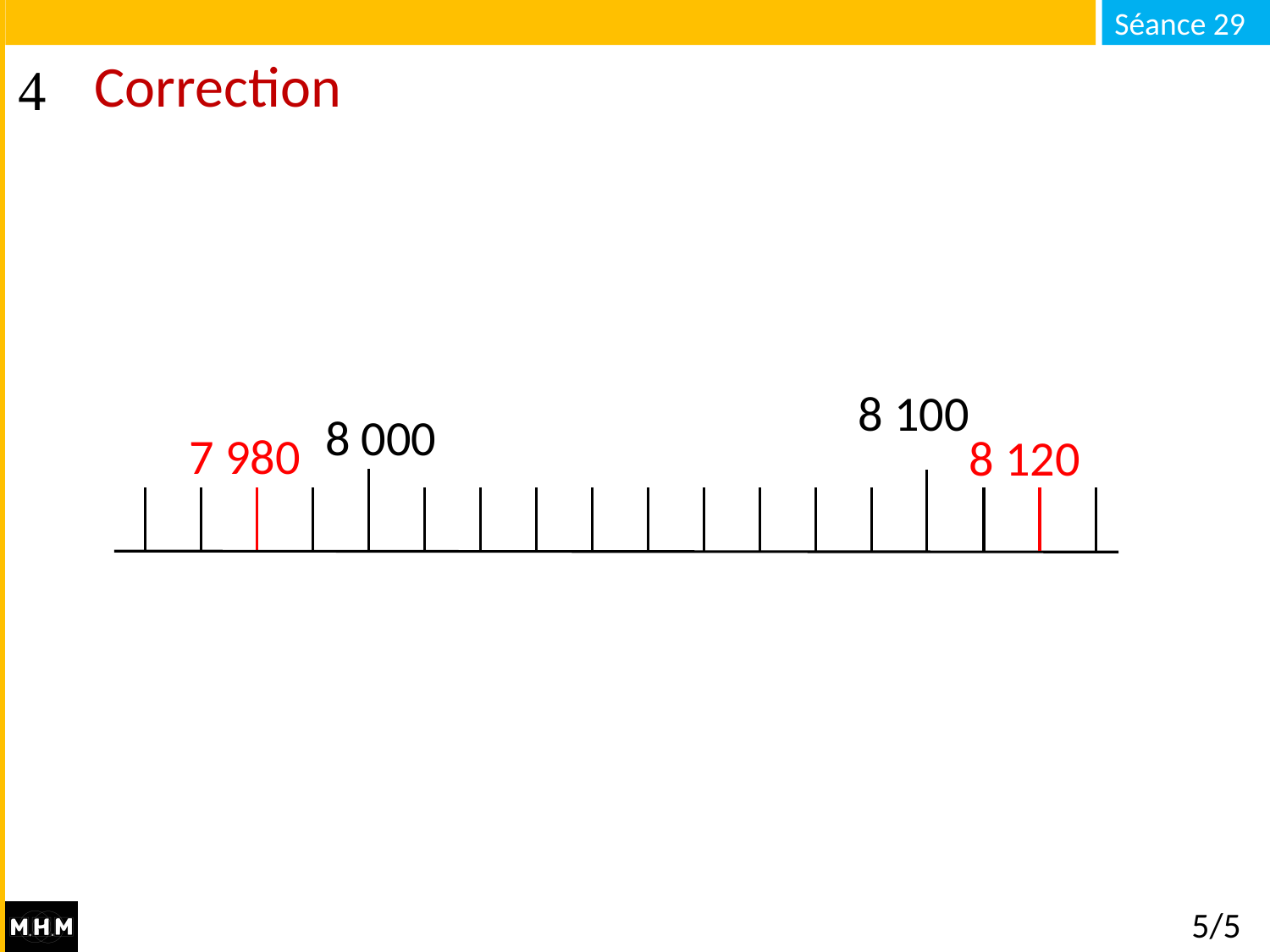

# Correction
8 100
8 000
7 980
8 120
5/5